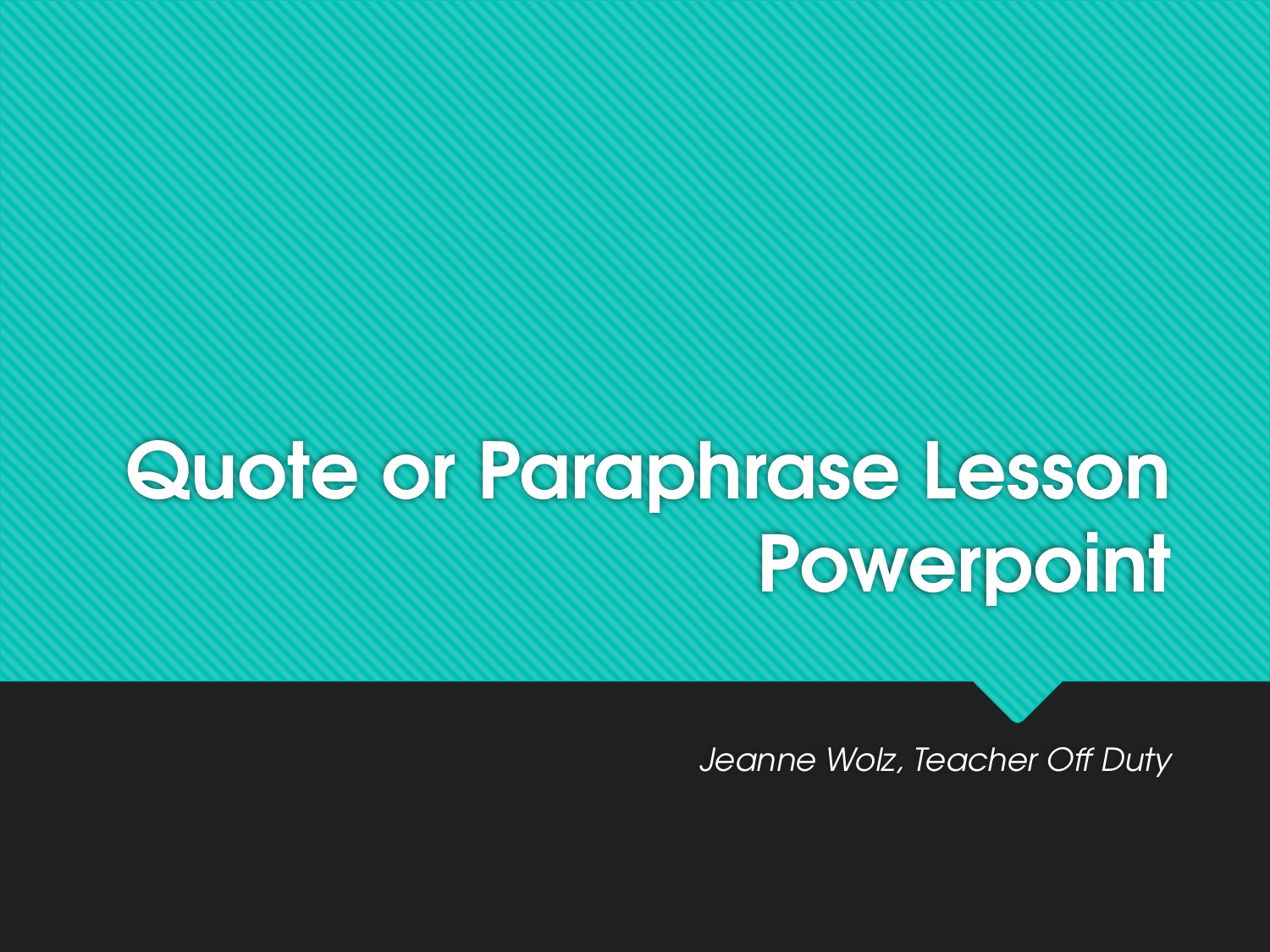

# Quote or Paraphrase Lesson Powerpoint
Jeanne Wolz, Teacher Off Duty